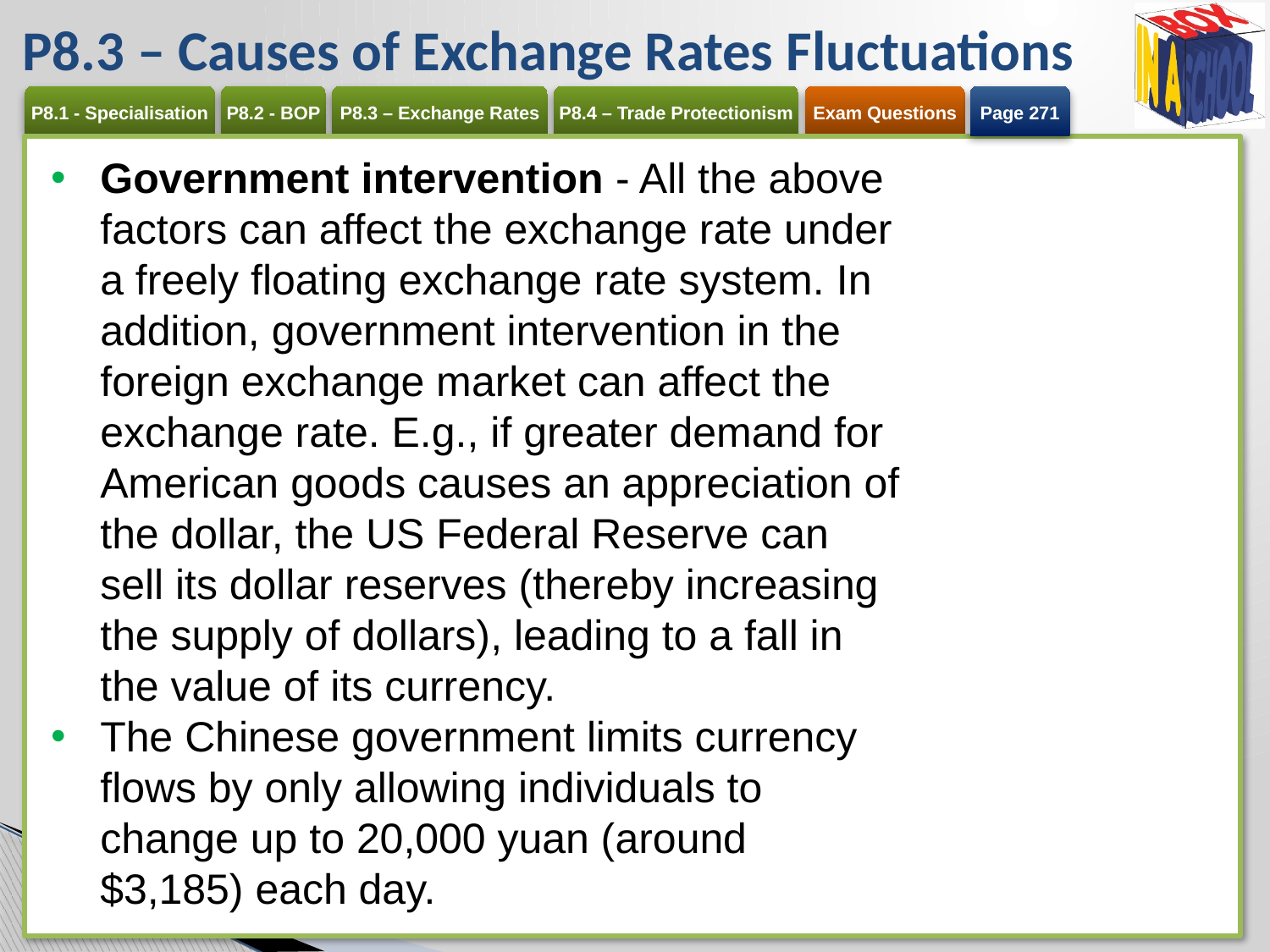

# P8.3 – Causes of Exchange Rates Fluctuations
Page 271
Government intervention - All the above factors can affect the exchange rate under a freely floating exchange rate system. In addition, government intervention in the foreign exchange market can affect the exchange rate. E.g., if greater demand for American goods causes an appreciation of the dollar, the US Federal Reserve can sell its dollar reserves (thereby increasing the supply of dollars), leading to a fall in the value of its currency.
The Chinese government limits currency flows by only allowing individuals to change up to 20,000 yuan (around $3,185) each day.